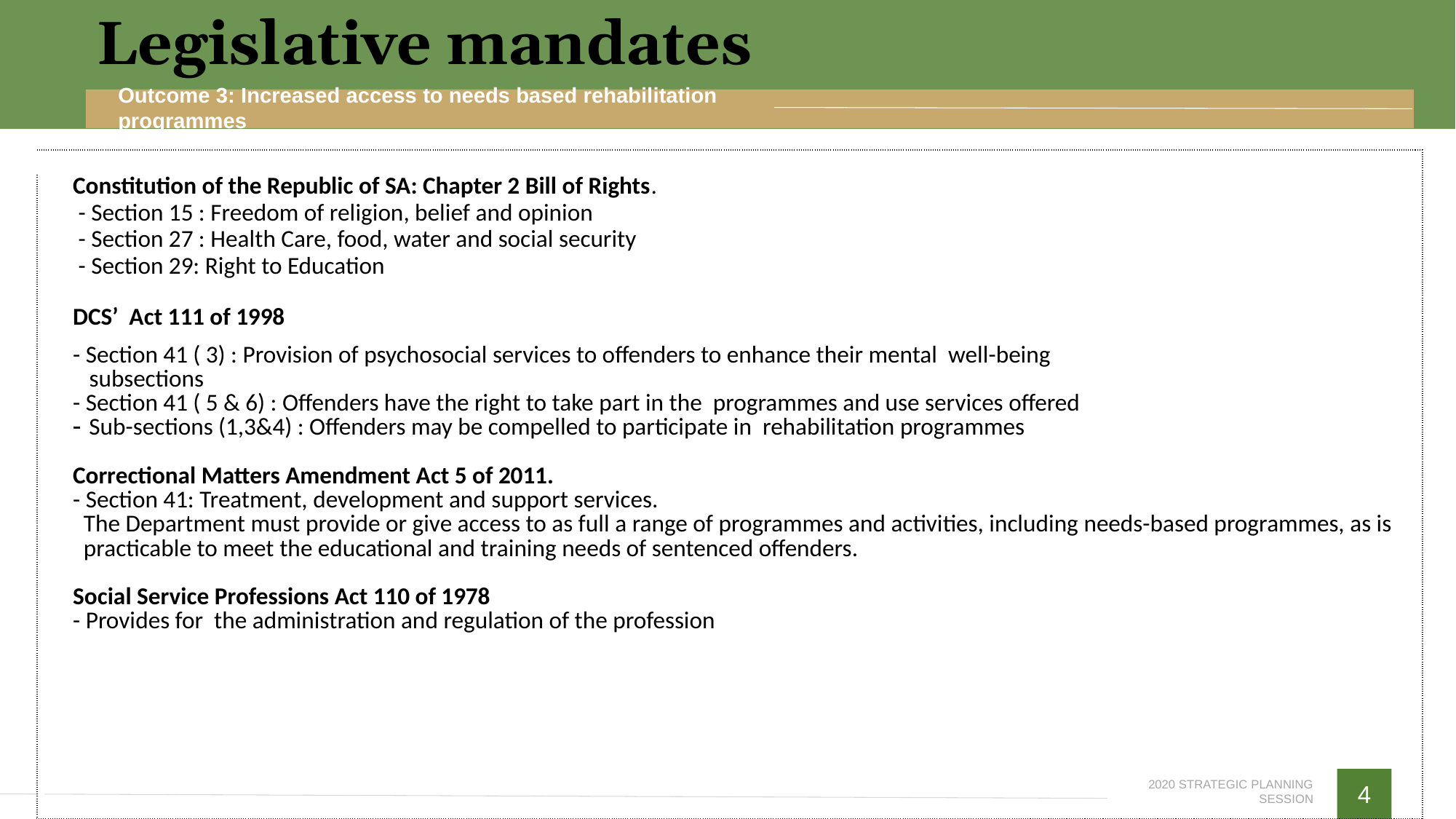

Legislative mandates
| -1. AAAAA |  |  |  |
| --- | --- | --- | --- |
|  |  | Constitution of the Republic of SA: Chapter 2 Bill of Rights.  - Section 15 : Freedom of religion, belief and opinion - Section 27 : Health Care, food, water and social security - Section 29: Right to Education DCS’ Act 111 of 1998 |  |
|  |  | - Section 41 ( 3) : Provision of psychosocial services to offenders to enhance their mental well-being subsections - Section 41 ( 5 & 6) : Offenders have the right to take part in the programmes and use services offered Sub-sections (1,3&4) : Offenders may be compelled to participate in rehabilitation programmes Correctional Matters Amendment Act 5 of 2011. - Section 41: Treatment, development and support services. The Department must provide or give access to as full a range of programmes and activities, including needs-based programmes, as is practicable to meet the educational and training needs of sentenced offenders. Social Service Professions Act 110 of 1978 - Provides for the administration and regulation of the profession |  |
|  |  |  |  |
|  |  |  |  |